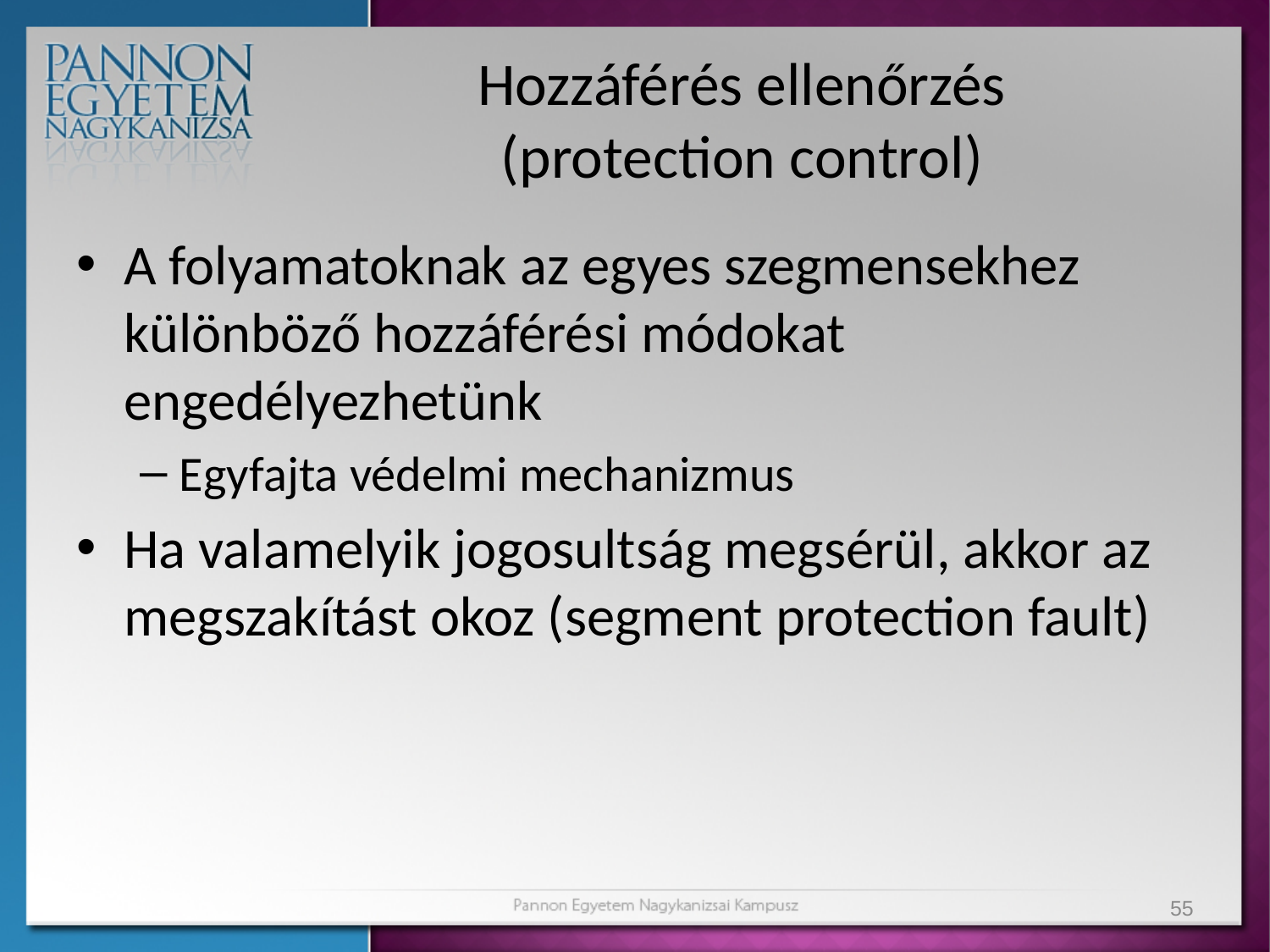

# Hozzáférés ellenőrzés (protection control)
A folyamatoknak az egyes szegmensekhez különböző hozzáférési módokat engedélyezhetünk
Egyfajta védelmi mechanizmus
Ha valamelyik jogosultság megsérül, akkor az megszakítást okoz (segment protection fault)
55